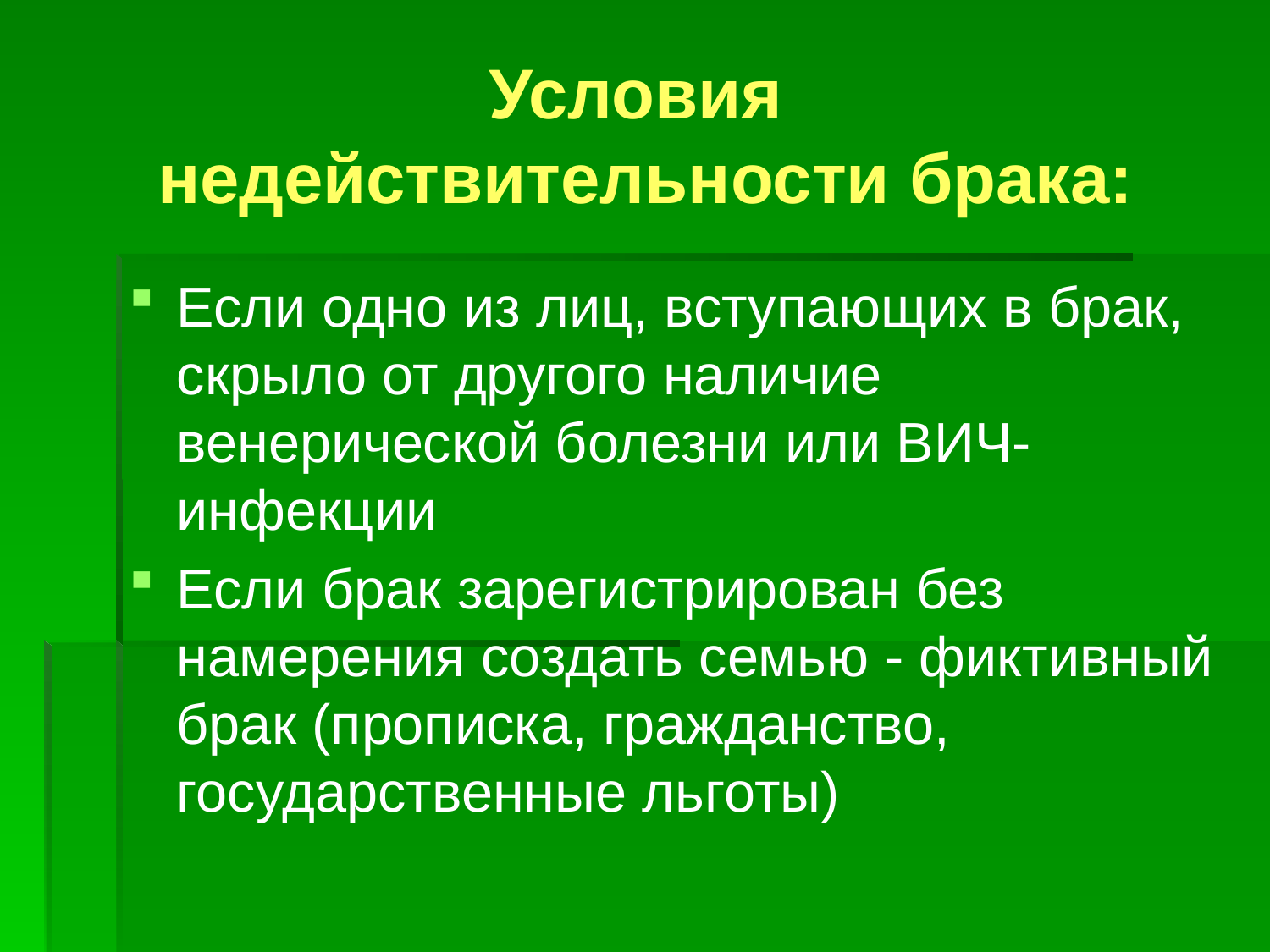

# Условия недействительности брака:
Если одно из лиц, вступающих в брак, скрыло от другого наличие венерической болезни или ВИЧ-инфекции
Если брак зарегистрирован без намерения создать семью - фиктивный брак (прописка, гражданство, государственные льготы)